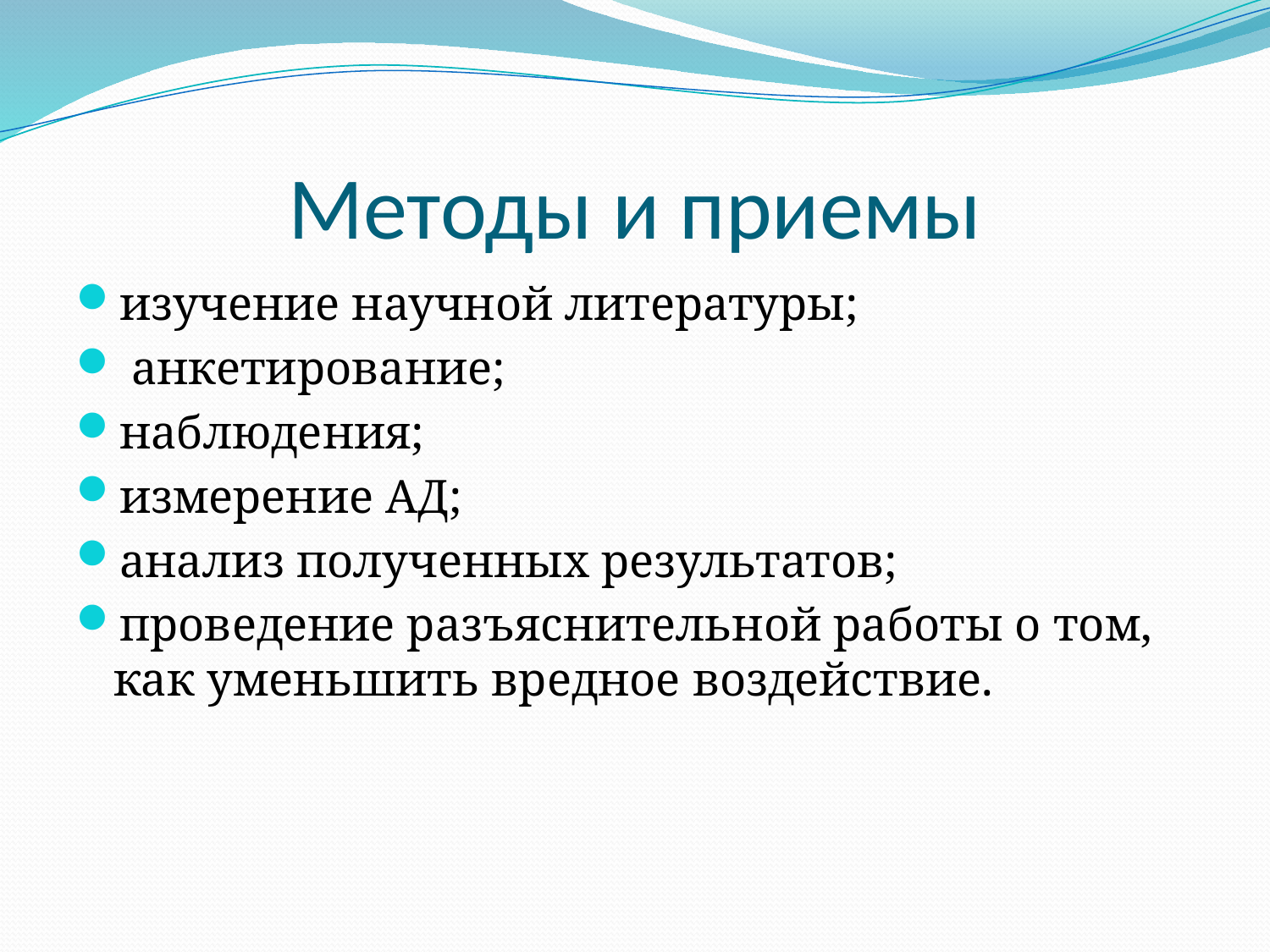

# Методы и приемы
изучение научной литературы;
 анкетирование;
наблюдения;
измерение АД;
анализ полученных результатов;
проведение разъяснительной работы о том, как уменьшить вредное воздействие.